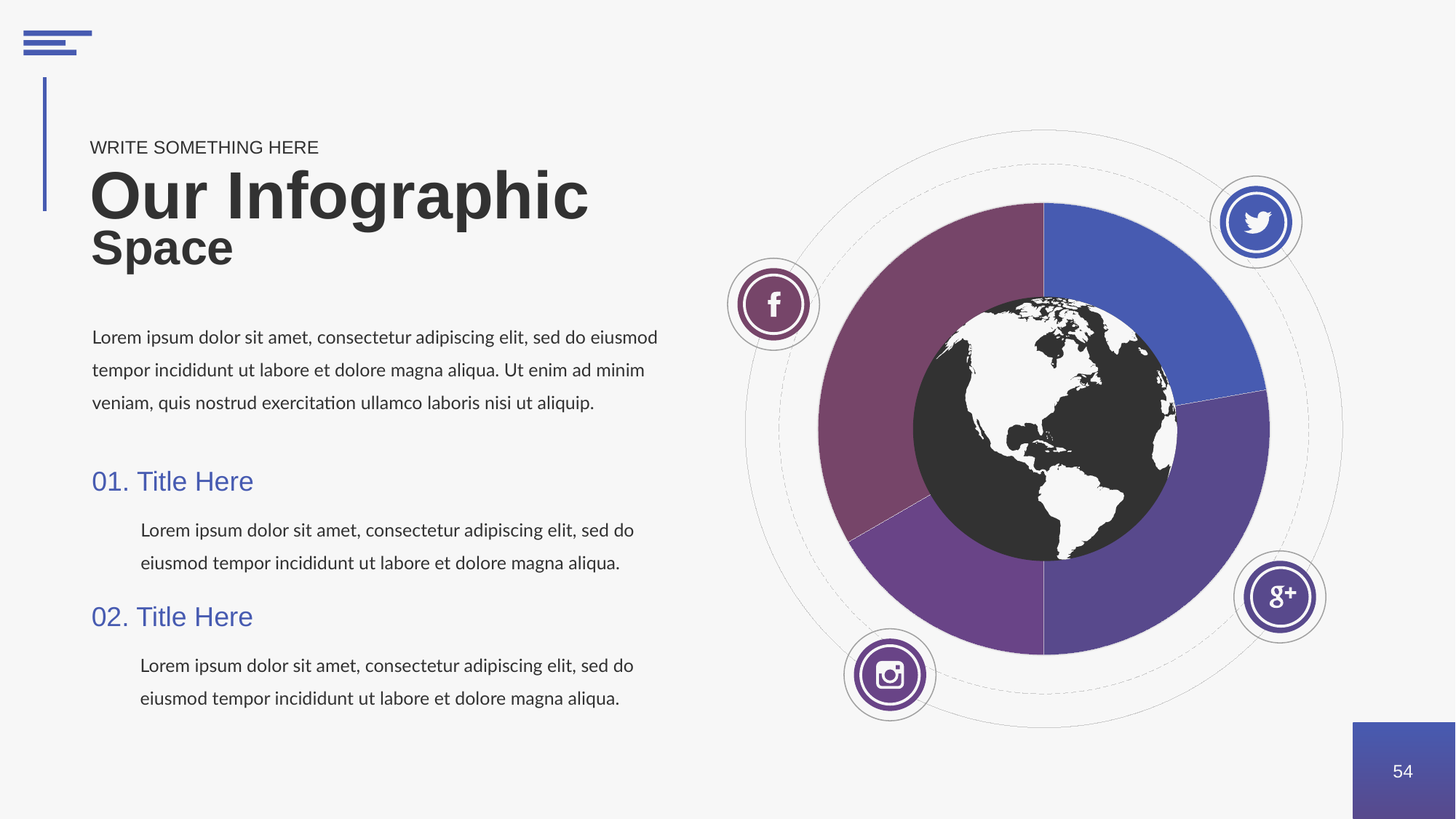

WRITE SOMETHING HERE
Our Infographic
Space

### Chart

| Category | Sales |
|---|---|
| 1st Qtr | 2.0 |
| 2nd Qtr | 2.5 |
| 3rd Qtr | 1.5 |
| 4th Qtr | 3.0 |

Lorem ipsum dolor sit amet, consectetur adipiscing elit, sed do eiusmod tempor incididunt ut labore et dolore magna aliqua. Ut enim ad minim veniam, quis nostrud exercitation ullamco laboris nisi ut aliquip.
01. Title Here
Lorem ipsum dolor sit amet, consectetur adipiscing elit, sed do eiusmod tempor incididunt ut labore et dolore magna aliqua.
02. Title Here
Lorem ipsum dolor sit amet, consectetur adipiscing elit, sed do eiusmod tempor incididunt ut labore et dolore magna aliqua.